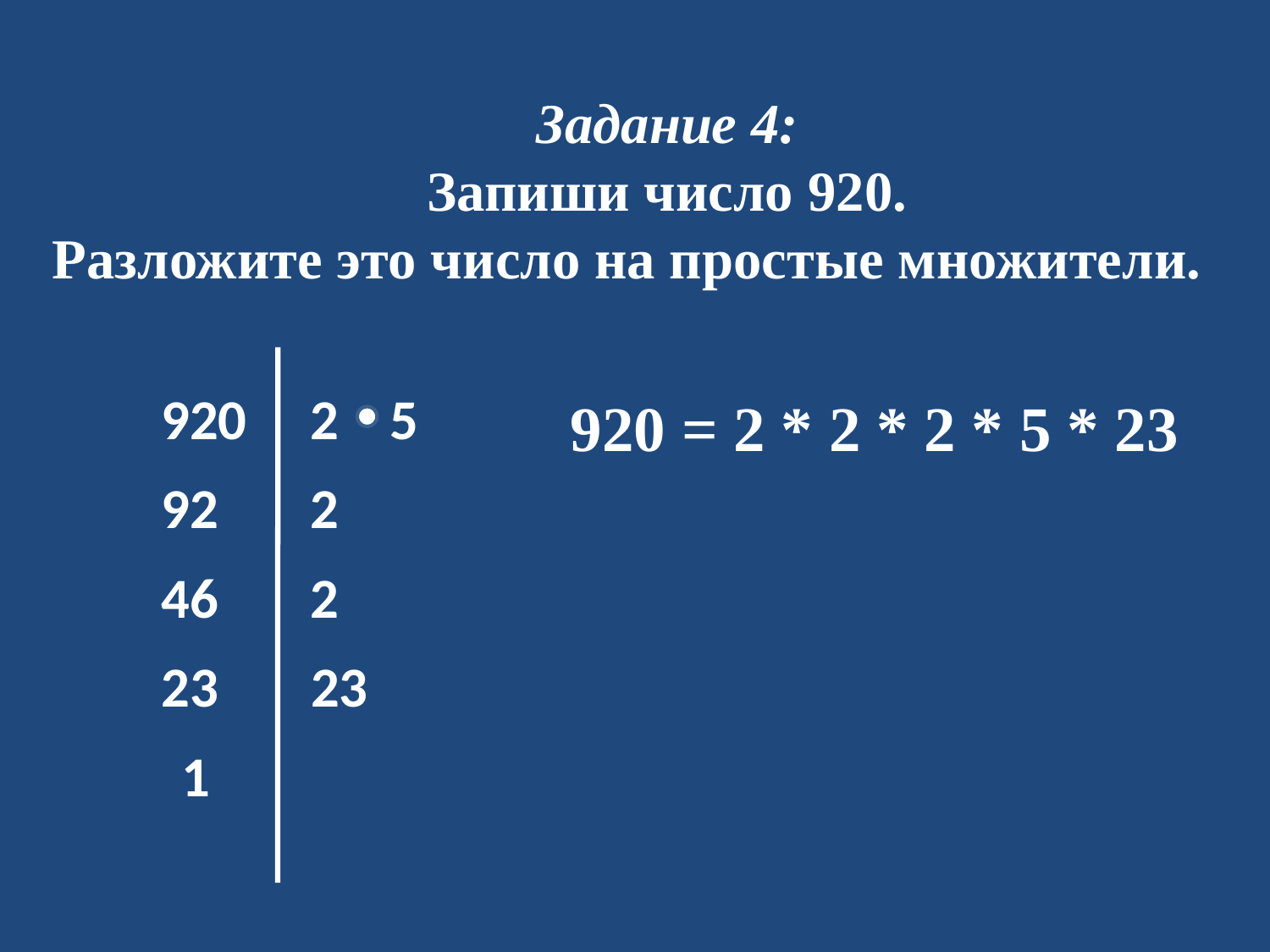

Задание 4:
Запиши число 920.
Разложите это число на простые множители.
920
2    5
920 = 2 * 2 * 2 * 5 * 23

92
2
46
2
23
23
1